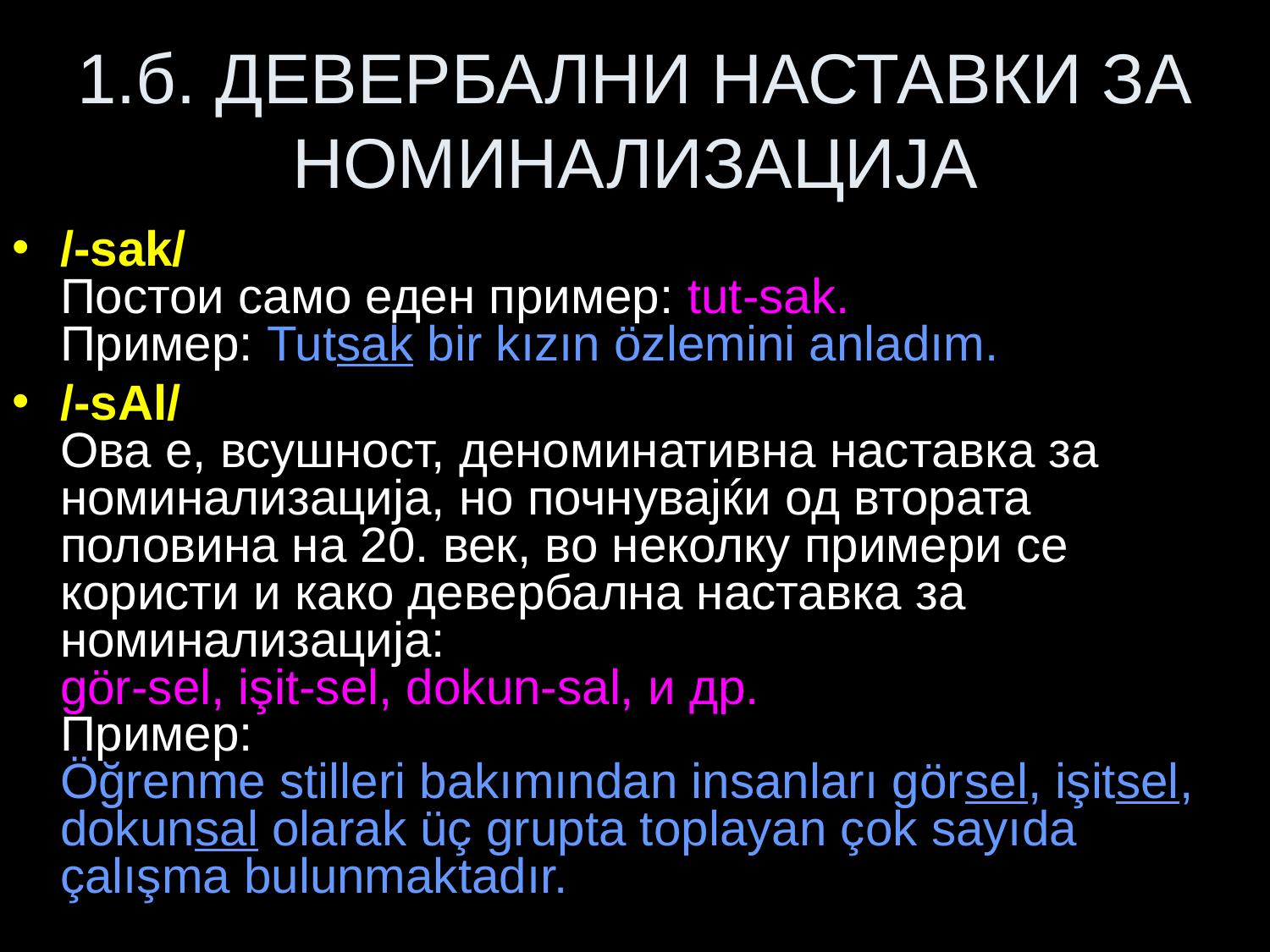

# 1.б. ДЕВЕРБАЛНИ НАСТАВКИ ЗА НОМИНАЛИЗАЦИЈА
/-sak/
Постои само еден пример: tut-sak.
Пример: Tutsak bir kızın özlemini anladım.
/-sAl/
Ова е, всушност, деноминативна наставка за номинализација, но почнувајќи од втората половина на 20. век, во неколку примери се користи и како девербална наставка за номинализација:
gör-sel, işit-sel, dokun-sal, и др.
Пример:
Öğrenme stilleri bakımından insanları görsel, işitsel, dokunsal olarak üç grupta toplayan çok sayıda çalışma bulunmaktadır.